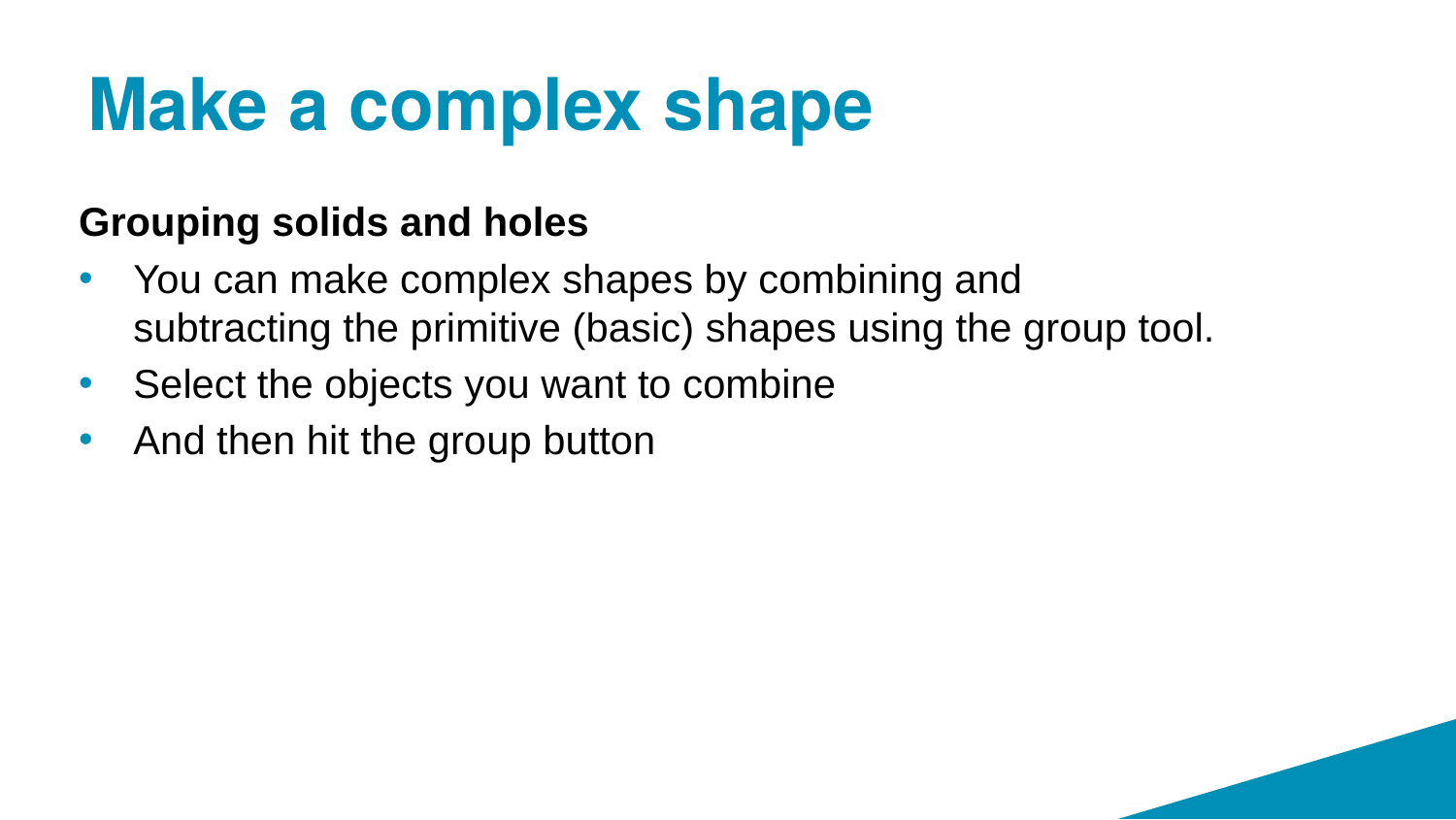

# Make a complex shape
Grouping solids and holes
You can make complex shapes by combining and subtracting the primitive (basic) shapes using the group tool.
Select the objects you want to combine
And then hit the group button